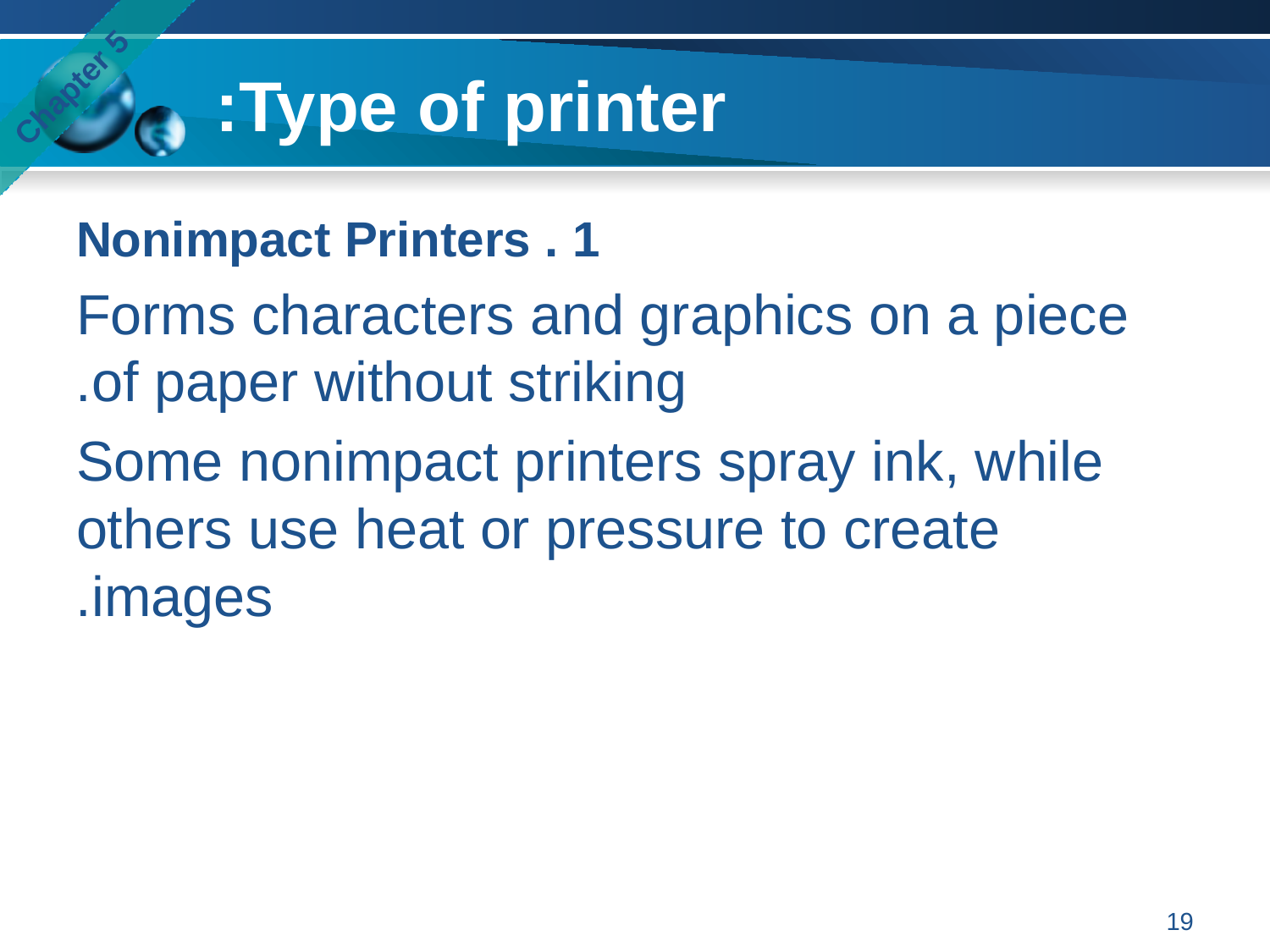

# Type of printer:
Chapter 5
1 . Nonimpact Printers
Forms characters and graphics on a piece of paper without striking.
Some nonimpact printers spray ink, while others use heat or pressure to create images.

19